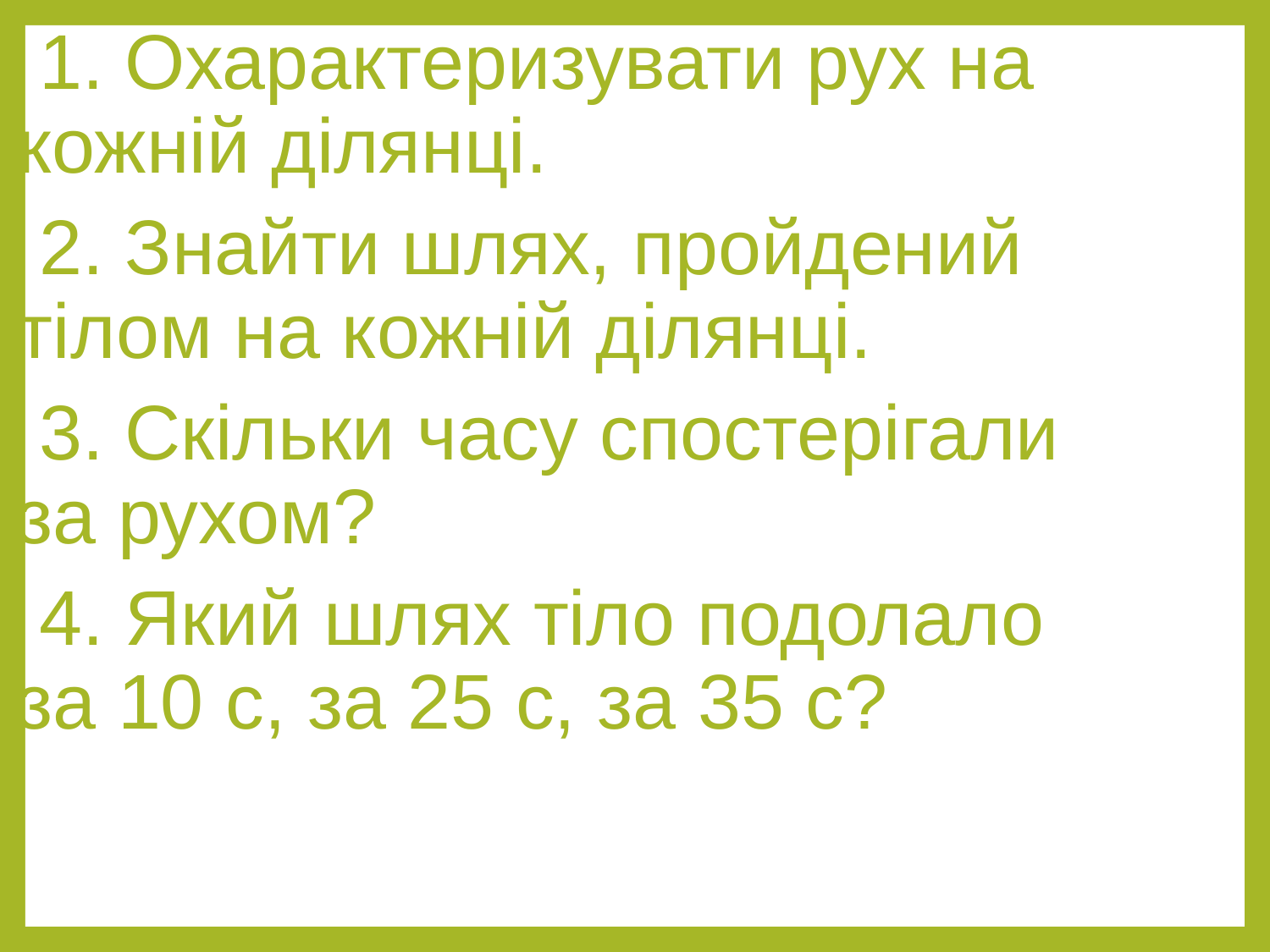

1. Охарактеризувати рух на кожній ділянці.
 2. Знайти шлях, пройдений тілом на кожній ділянці.
 3. Скільки часу спостерігали за рухом?
 4. Який шлях тіло подолало за 10 с, за 25 с, за 35 с?